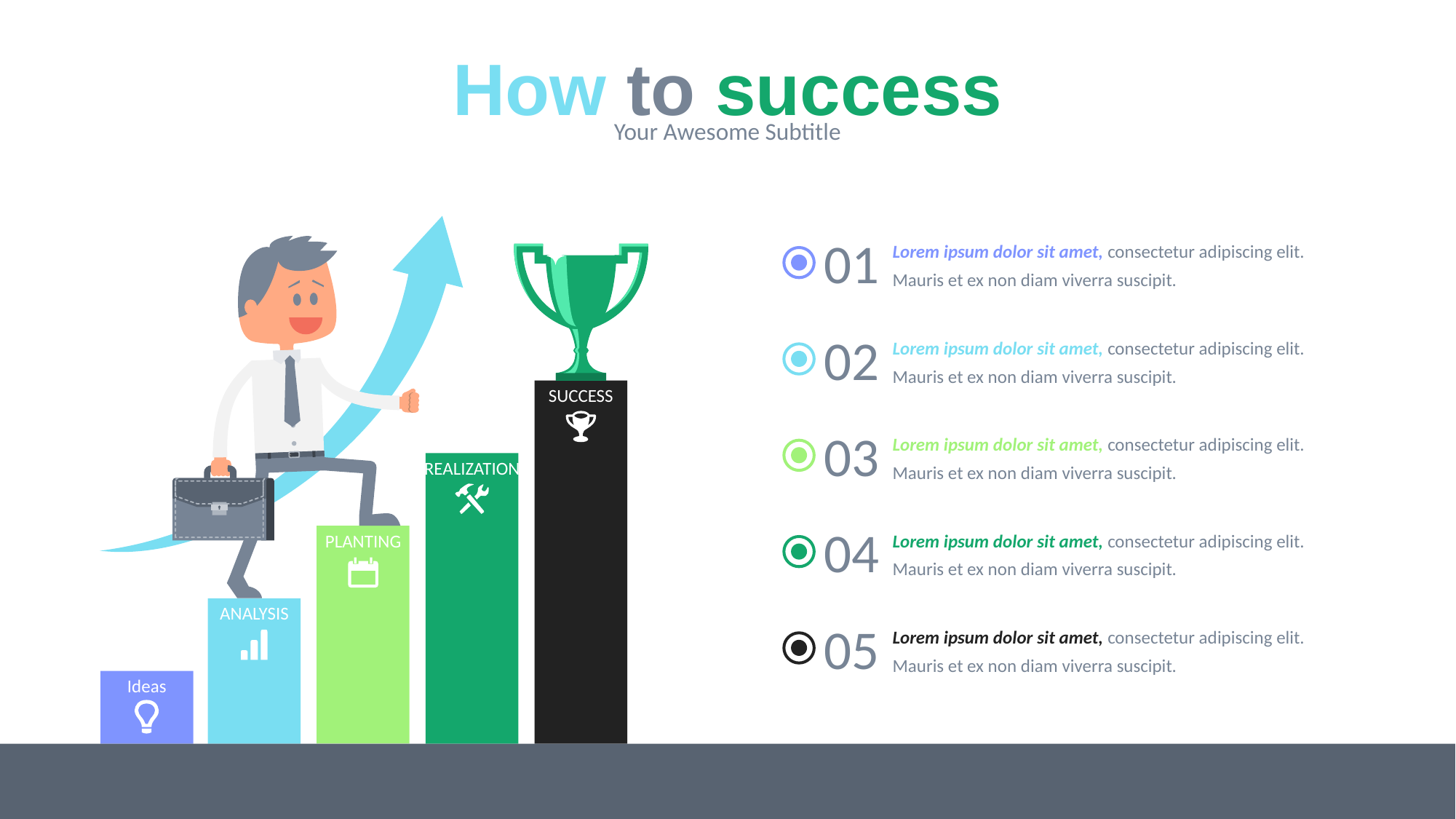

How to success
Your Awesome Subtitle

01
Lorem ipsum dolor sit amet, consectetur adipiscing elit. Mauris et ex non diam viverra suscipit.

02
Lorem ipsum dolor sit amet, consectetur adipiscing elit. Mauris et ex non diam viverra suscipit.

SUCCESS

03
Lorem ipsum dolor sit amet, consectetur adipiscing elit. Mauris et ex non diam viverra suscipit.

REALIZATION

04
Lorem ipsum dolor sit amet, consectetur adipiscing elit. Mauris et ex non diam viverra suscipit.
PLANTING

ANALYSIS

05
Lorem ipsum dolor sit amet, consectetur adipiscing elit. Mauris et ex non diam viverra suscipit.

Ideas